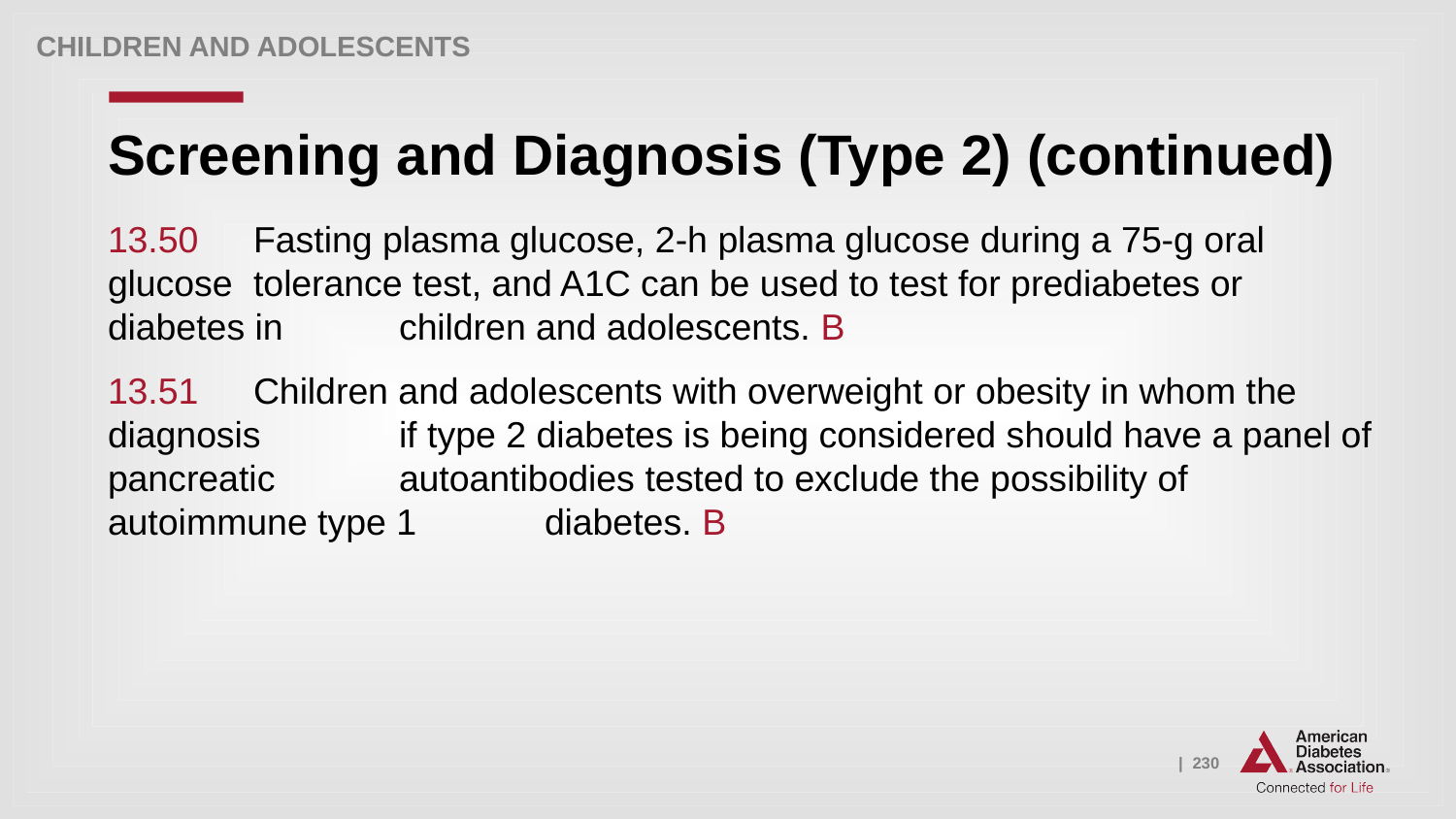

Children and adolescents
# Screening and Diagnosis (Type 2) (continued)
13.50 	Fasting plasma glucose, 2-h plasma glucose during a 75-g oral glucose 	tolerance test, and A1C can be used to test for prediabetes or diabetes in 	children and adolescents. B
13.51 	Children and adolescents with overweight or obesity in whom the diagnosis  	if type 2 diabetes is being considered should have a panel of pancreatic 	autoantibodies tested to exclude the possibility of autoimmune type 1 	diabetes. B